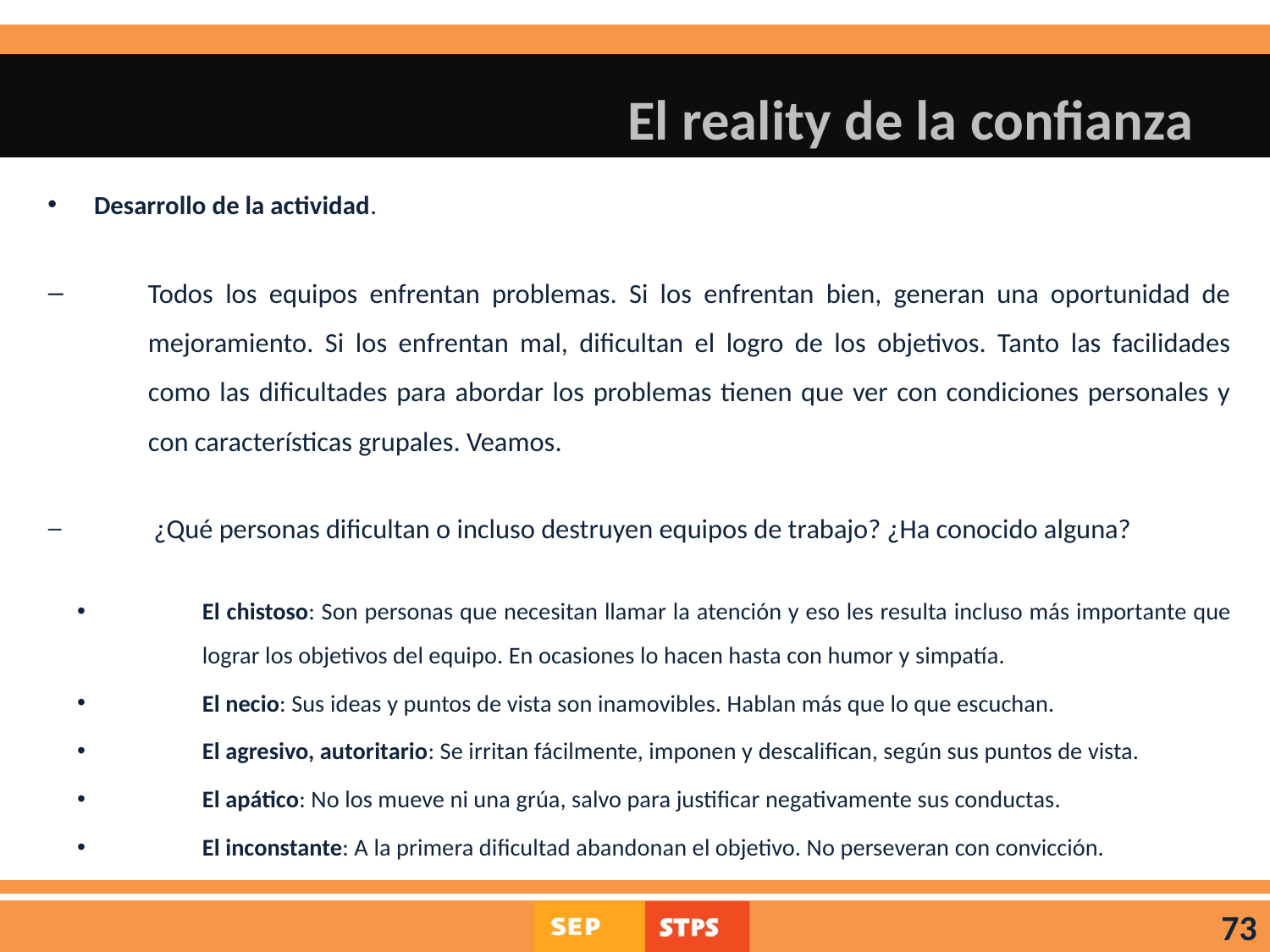

# El reality de la confianza
Desarrollo de la actividad.

Todos los equipos enfrentan problemas. Si los enfrentan bien, generan una oportunidad de mejoramiento. Si los enfrentan mal, dificultan el logro de los objetivos. Tanto las facilidades como las dificultades para abordar los problemas tienen que ver con condiciones personales y con características grupales. Veamos.

 ¿Qué personas dificultan o incluso destruyen equipos de trabajo? ¿Ha conocido alguna?

El chistoso: Son personas que necesitan llamar la atención y eso les resulta incluso más importante que lograr los objetivos del equipo. En ocasiones lo hacen hasta con humor y simpatía.
El necio: Sus ideas y puntos de vista son inamovibles. Hablan más que lo que escuchan.
El agresivo, autoritario: Se irritan fácilmente, imponen y descalifican, según sus puntos de vista.
El apático: No los mueve ni una grúa, salvo para justificar negativamente sus conductas.
El inconstante: A la primera dificultad abandonan el objetivo. No perseveran con convicción.
73